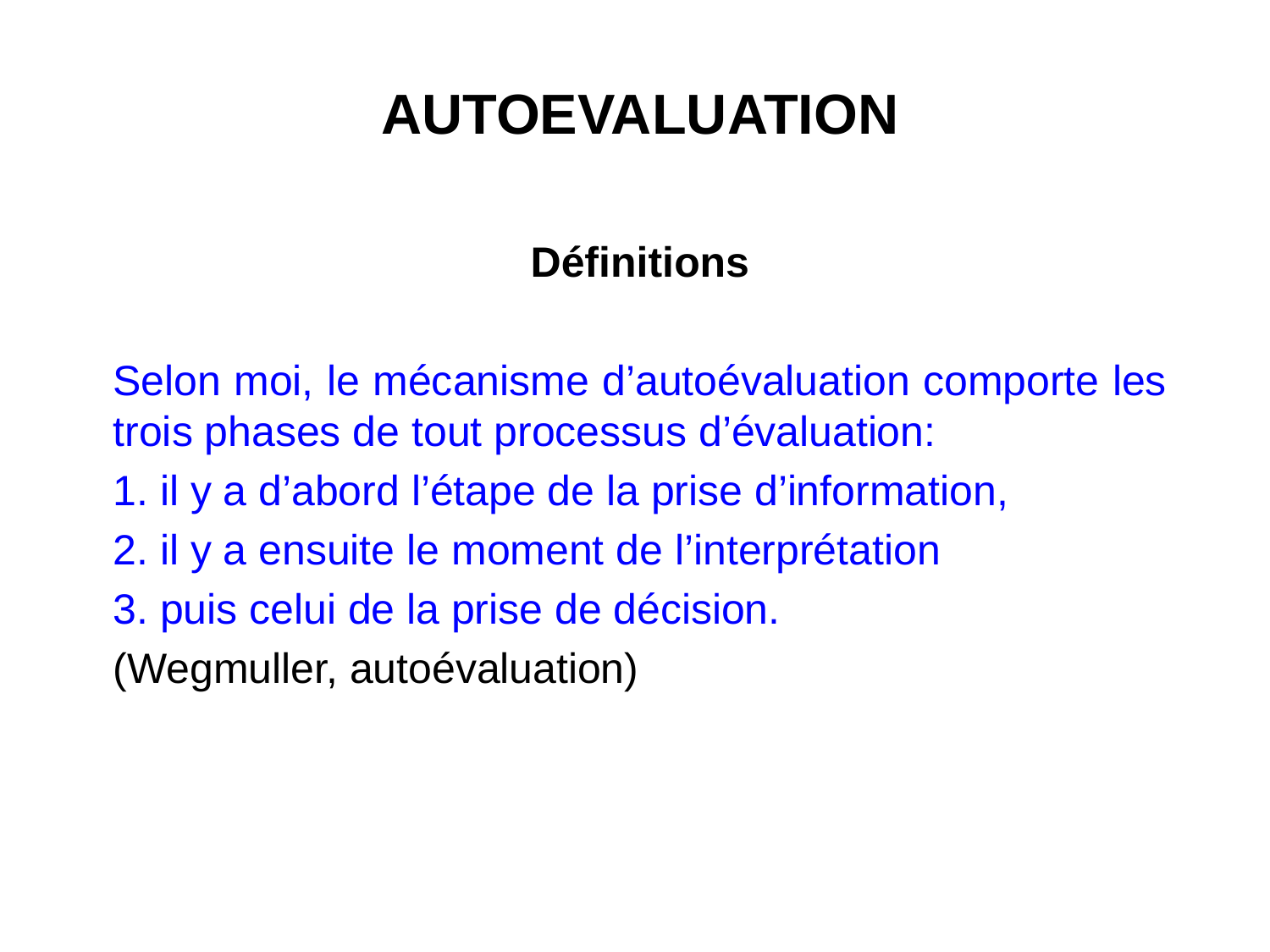

# Autoevaluation
Définitions

Selon moi, le mécanisme d’autoévaluation comporte les trois phases de tout processus d’évaluation:
1. il y a d’abord l’étape de la prise d’information,
2. il y a ensuite le moment de l’interprétation
3. puis celui de la prise de décision.
(Wegmuller, autoévaluation)